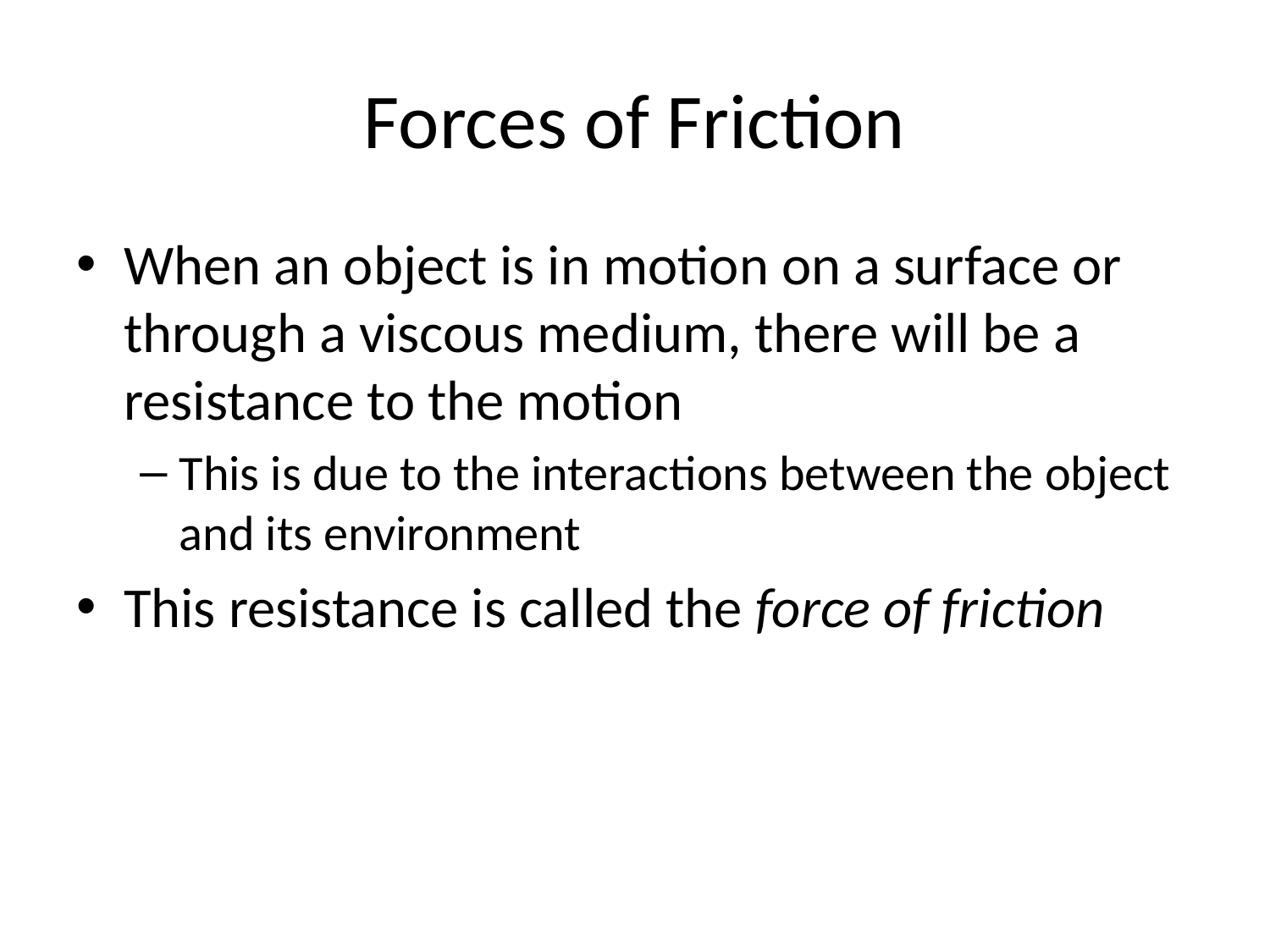

# Forces of Friction
When an object is in motion on a surface or through a viscous medium, there will be a resistance to the motion
This is due to the interactions between the object and its environment
This resistance is called the force of friction